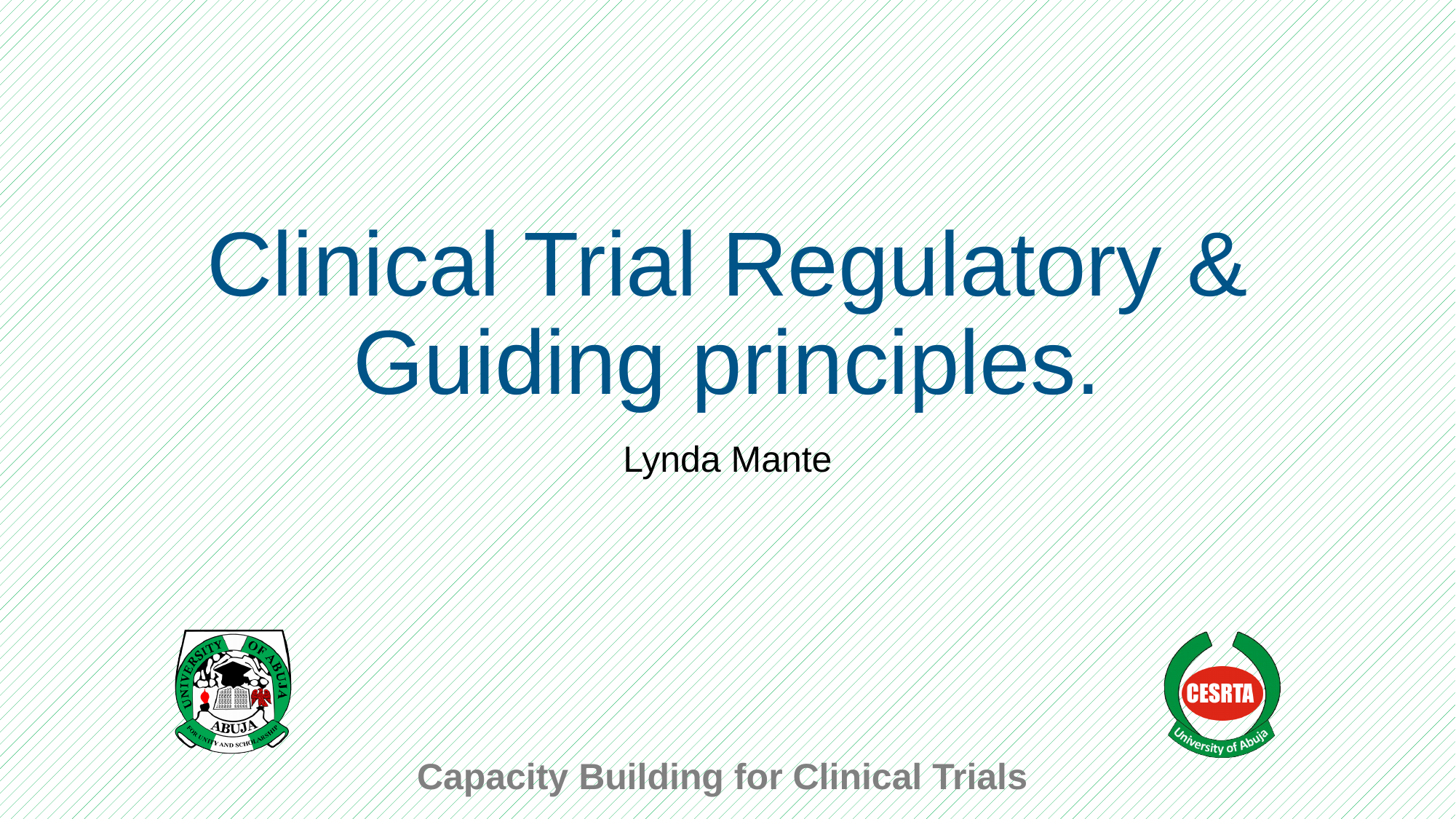

# Clinical Trial Regulatory & Guiding principles.
Lynda Mante